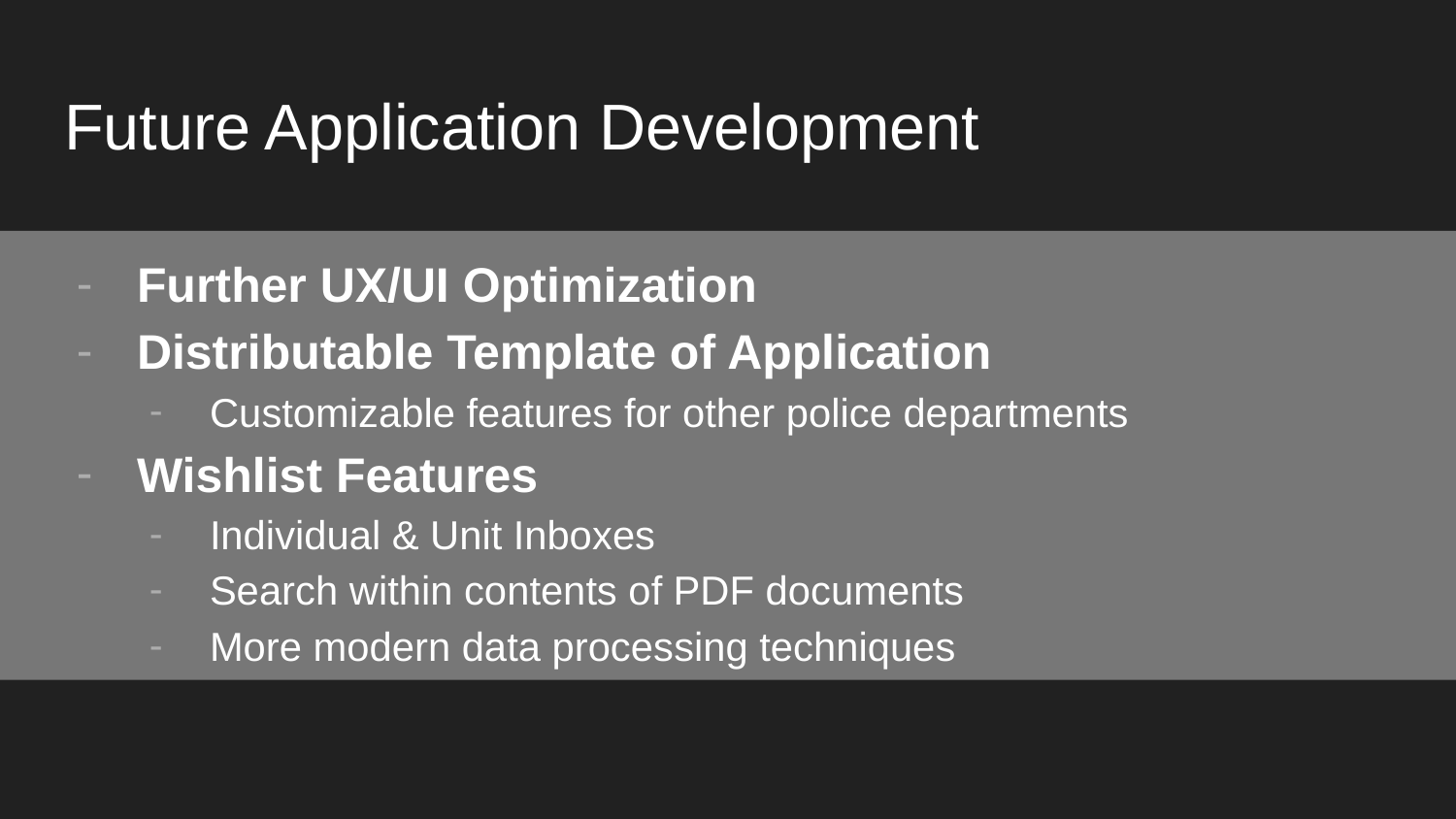

# Future Application Development

Further UX/UI Optimization
Distributable Template of Application
Customizable features for other police departments
Wishlist Features
Individual & Unit Inboxes
Search within contents of PDF documents
More modern data processing techniques